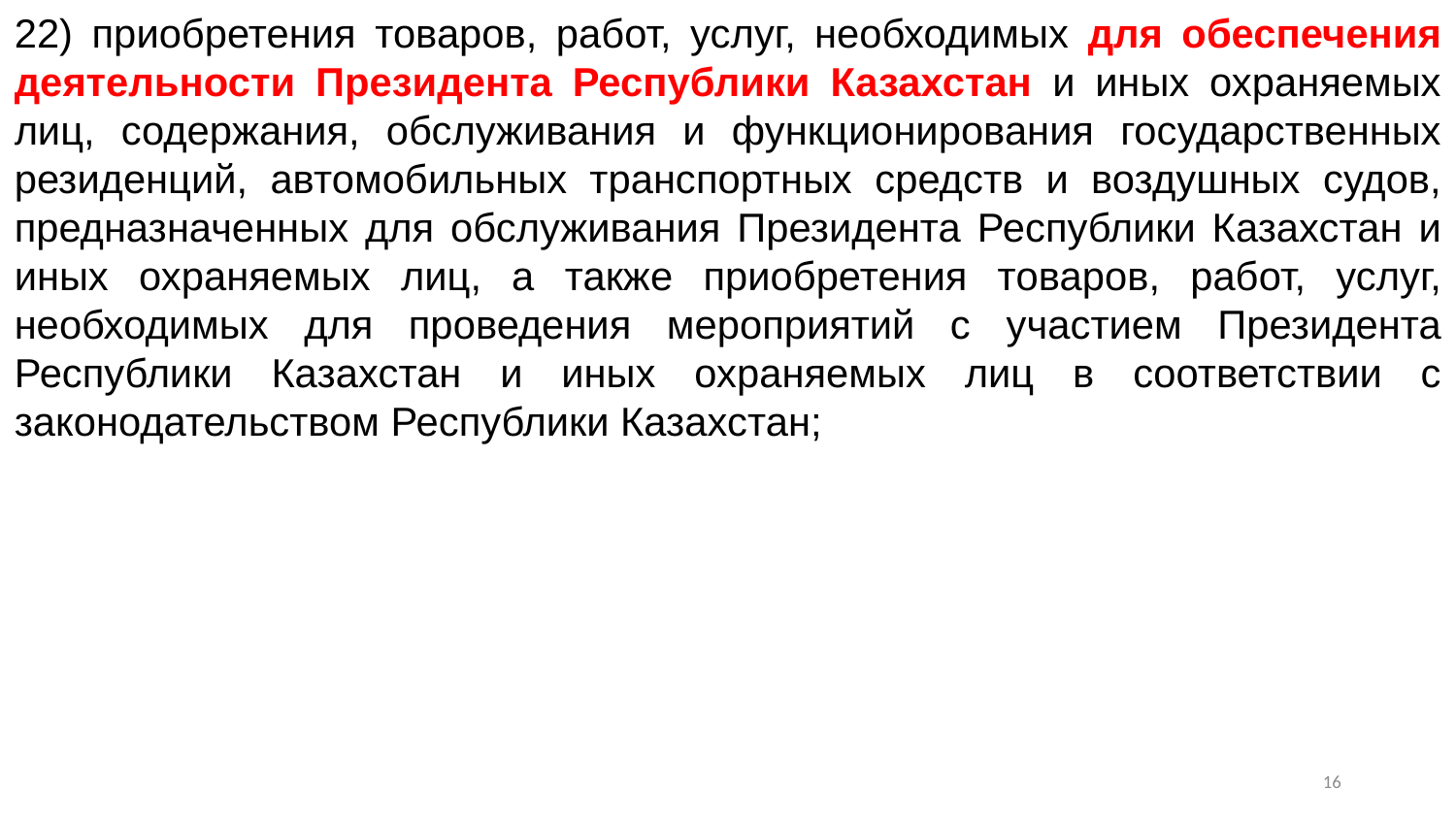

22) приобретения товаров, работ, услуг, необходимых для обеспечения деятельности Президента Республики Казахстан и иных охраняемых лиц, содержания, обслуживания и функционирования государственных резиденций, автомобильных транспортных средств и воздушных судов, предназначенных для обслуживания Президента Республики Казахстан и иных охраняемых лиц, а также приобретения товаров, работ, услуг, необходимых для проведения мероприятий с участием Президента Республики Казахстан и иных охраняемых лиц в соответствии с законодательством Республики Казахстан;
16